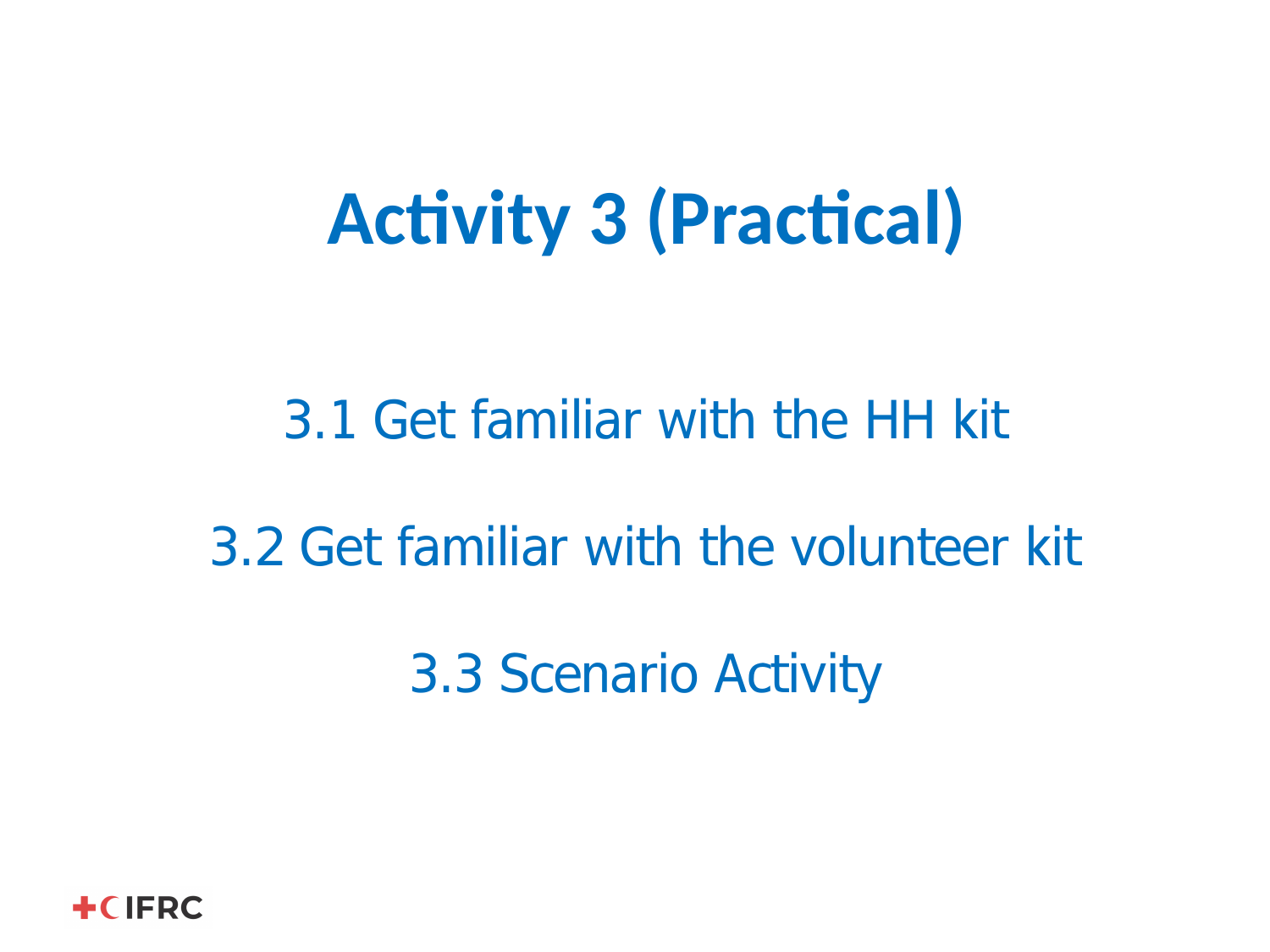

# Activity 3 (Practical) 3.1 Get familiar with the HH kit 3.2 Get familiar with the volunteer kit 3.3 Scenario Activity